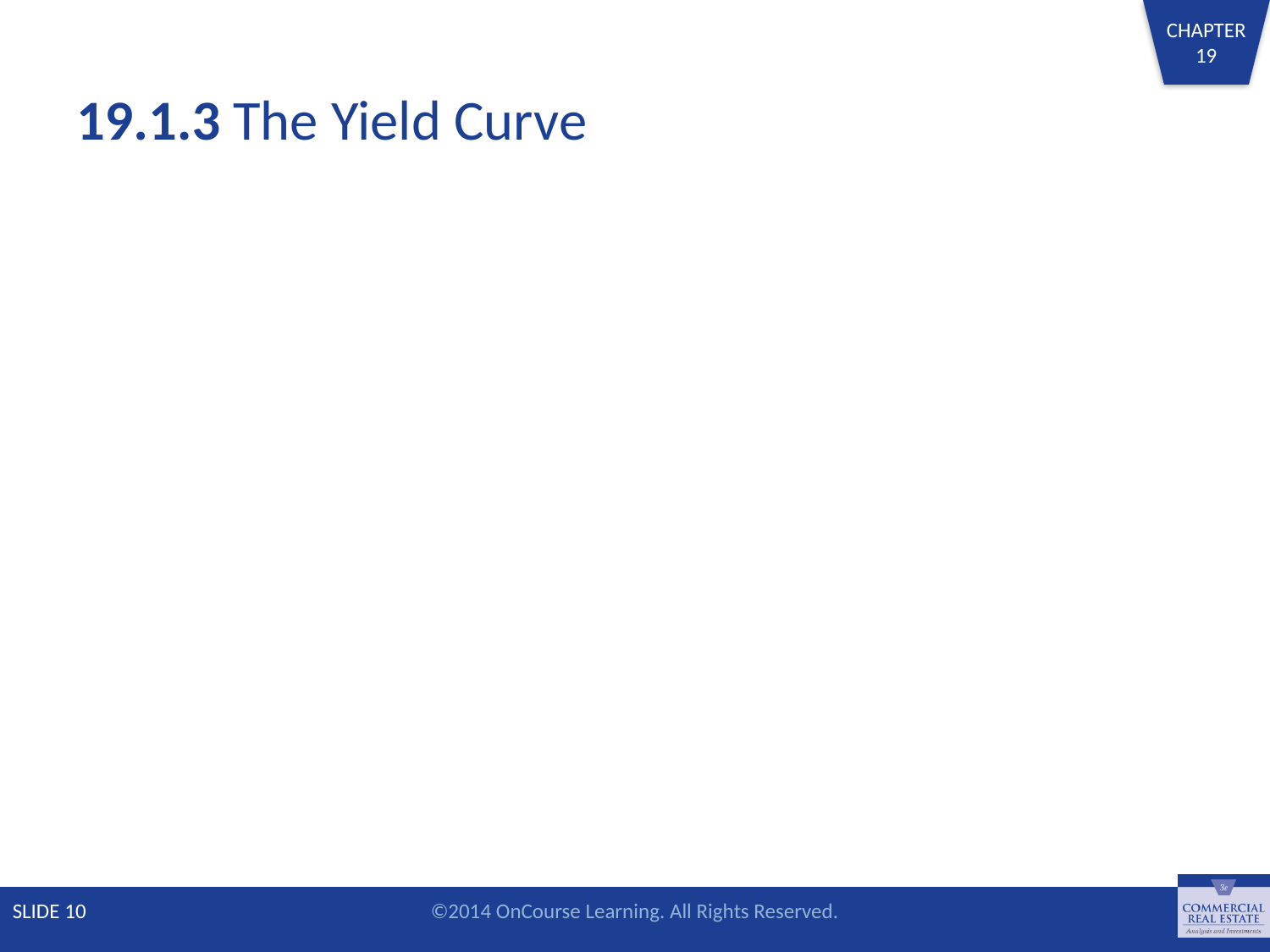

# 19.1.3 The Yield Curve

SLIDE 10